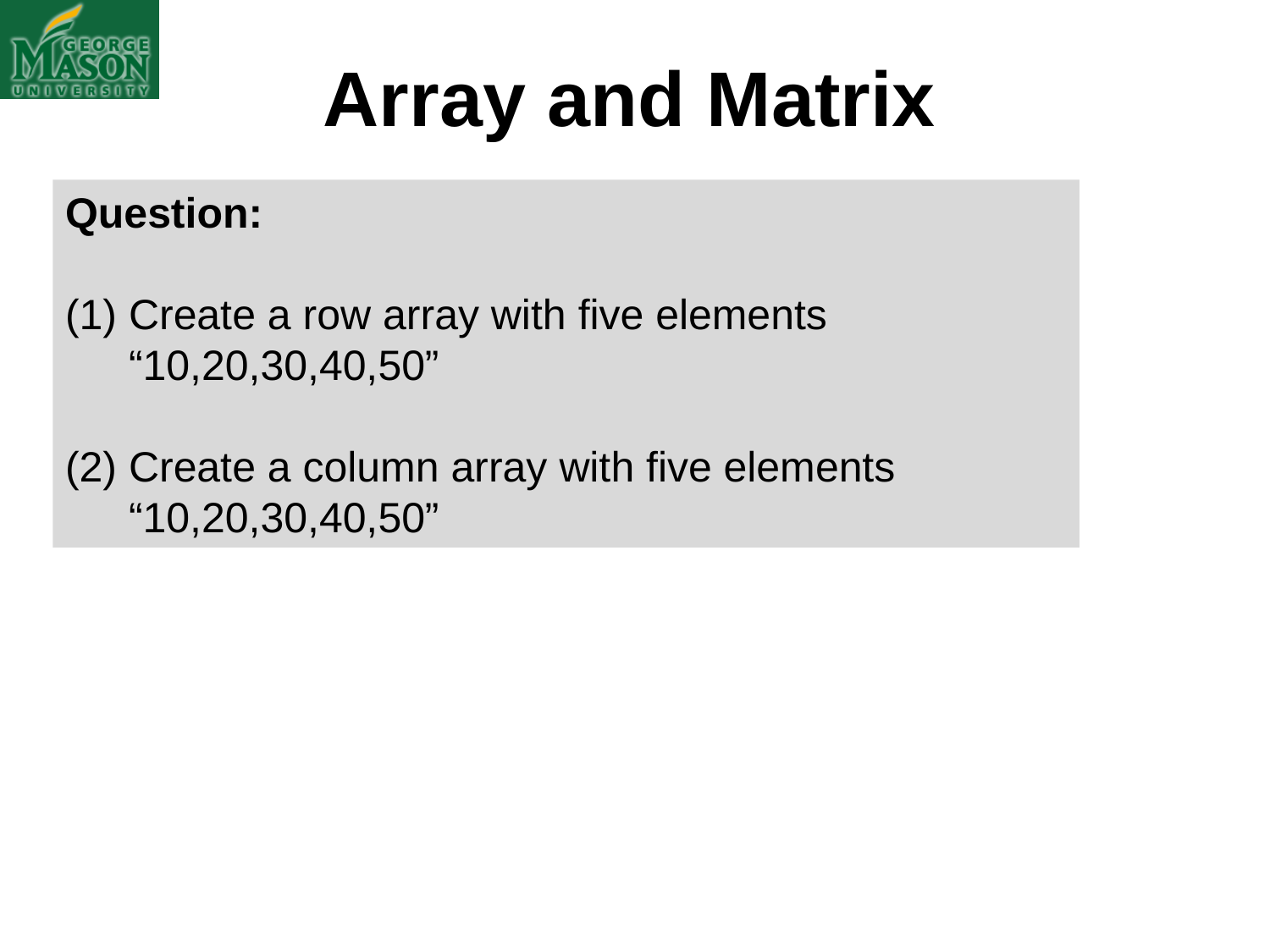

# Array and Matrix
Question:

Create a row array with five elements “10,20,30,40,50”

Create a column array with five elements “10,20,30,40,50”